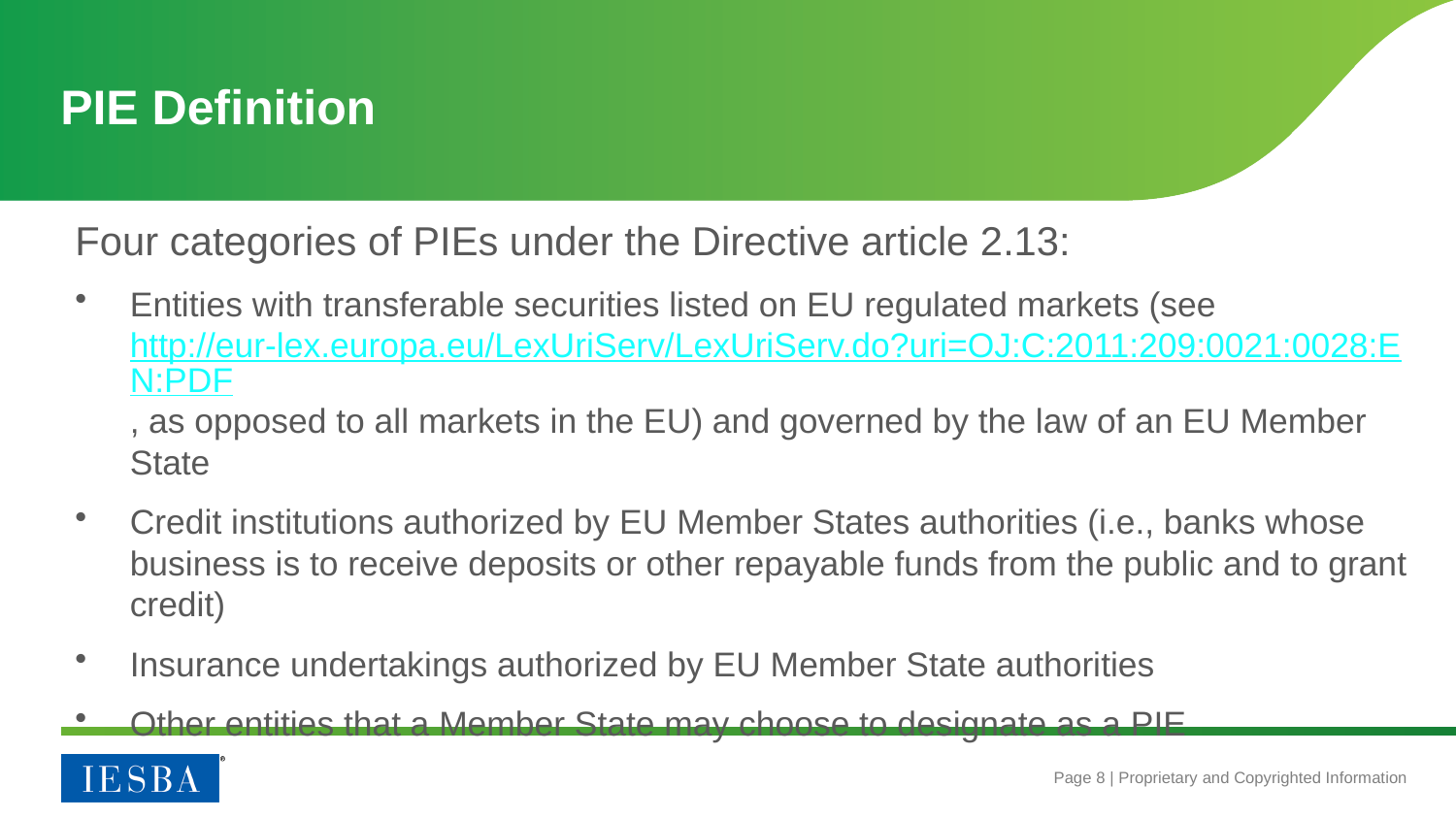

# PIE Definition
Four categories of PIEs under the Directive article 2.13:
Entities with transferable securities listed on EU regulated markets (see http://eur-lex.europa.eu/LexUriServ/LexUriServ.do?uri=OJ:C:2011:209:0021:0028:EN:PDF, as opposed to all markets in the EU) and governed by the law of an EU Member State
Credit institutions authorized by EU Member States authorities (i.e., banks whose business is to receive deposits or other repayable funds from the public and to grant credit)
Insurance undertakings authorized by EU Member State authorities
Other entities that a Member State may choose to designate as a PIE